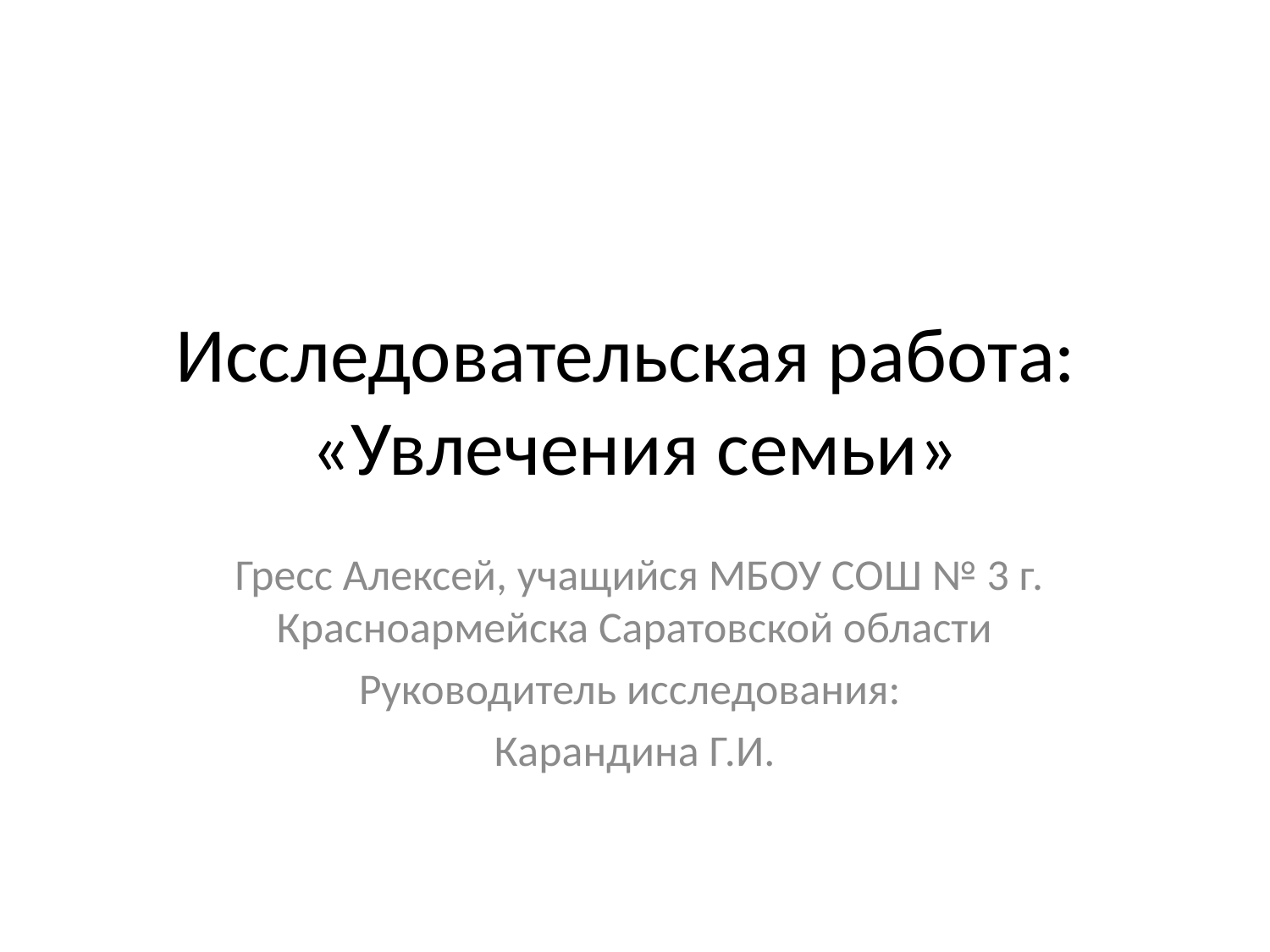

# Исследовательская работа:  «Увлечения семьи»
 Гресс Алексей, учащийся МБОУ СОШ № 3 г. Красноармейска Саратовской области
Руководитель исследования:
Карандина Г.И.